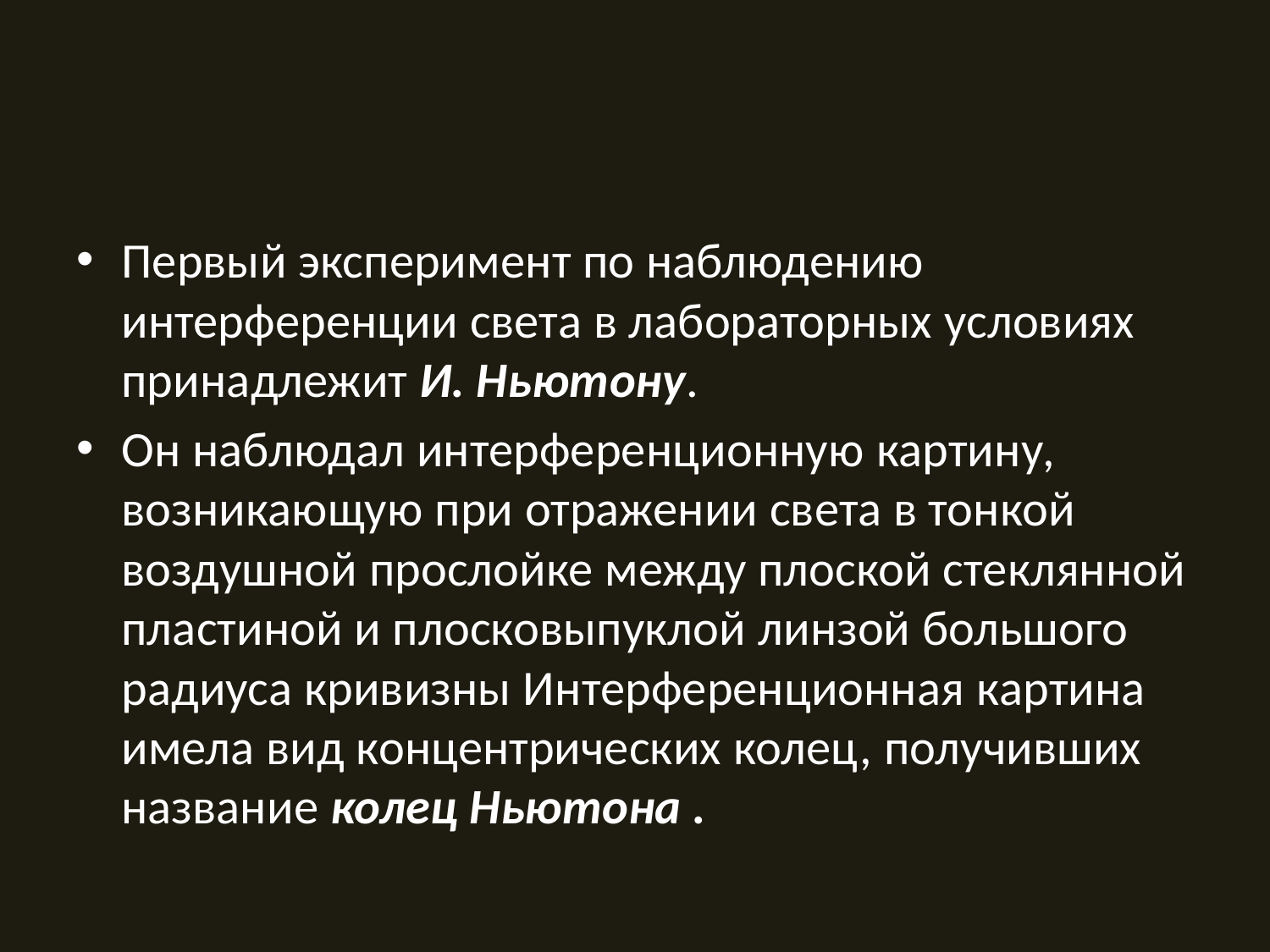

#
Первый эксперимент по наблюдению интерференции света в лабораторных условиях принадлежит И. Ньютону.
Он наблюдал интерференционную картину, возникающую при отражении света в тонкой воздушной прослойке между плоской стеклянной пластиной и плосковыпуклой линзой большого радиуса кривизны Интерференционная картина имела вид концентрических колец, получивших название колец Ньютона .